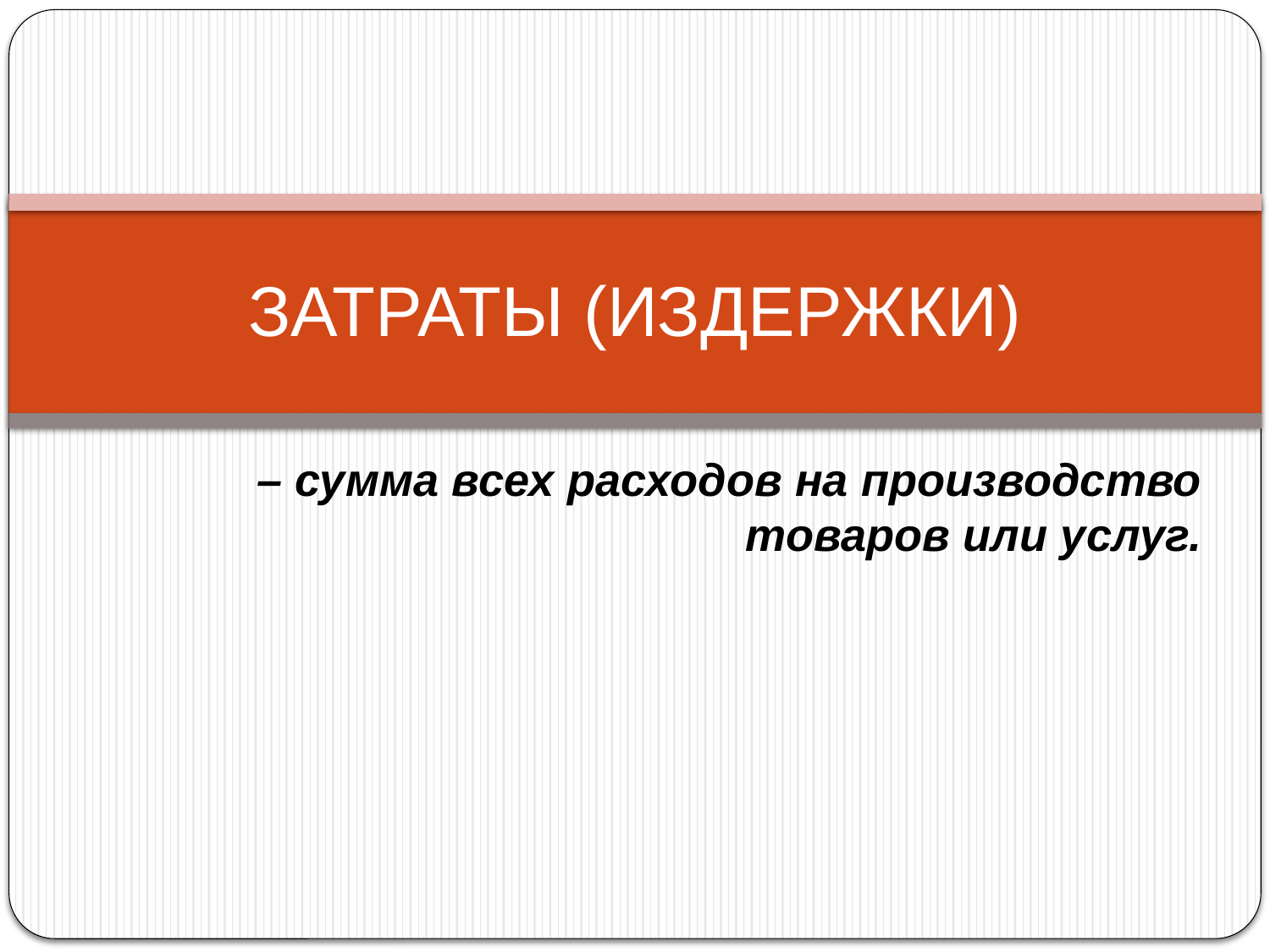

# ЗАТРАТЫ (ИЗДЕРЖКИ)
  – сумма всех расходов на производство товаров или услуг.